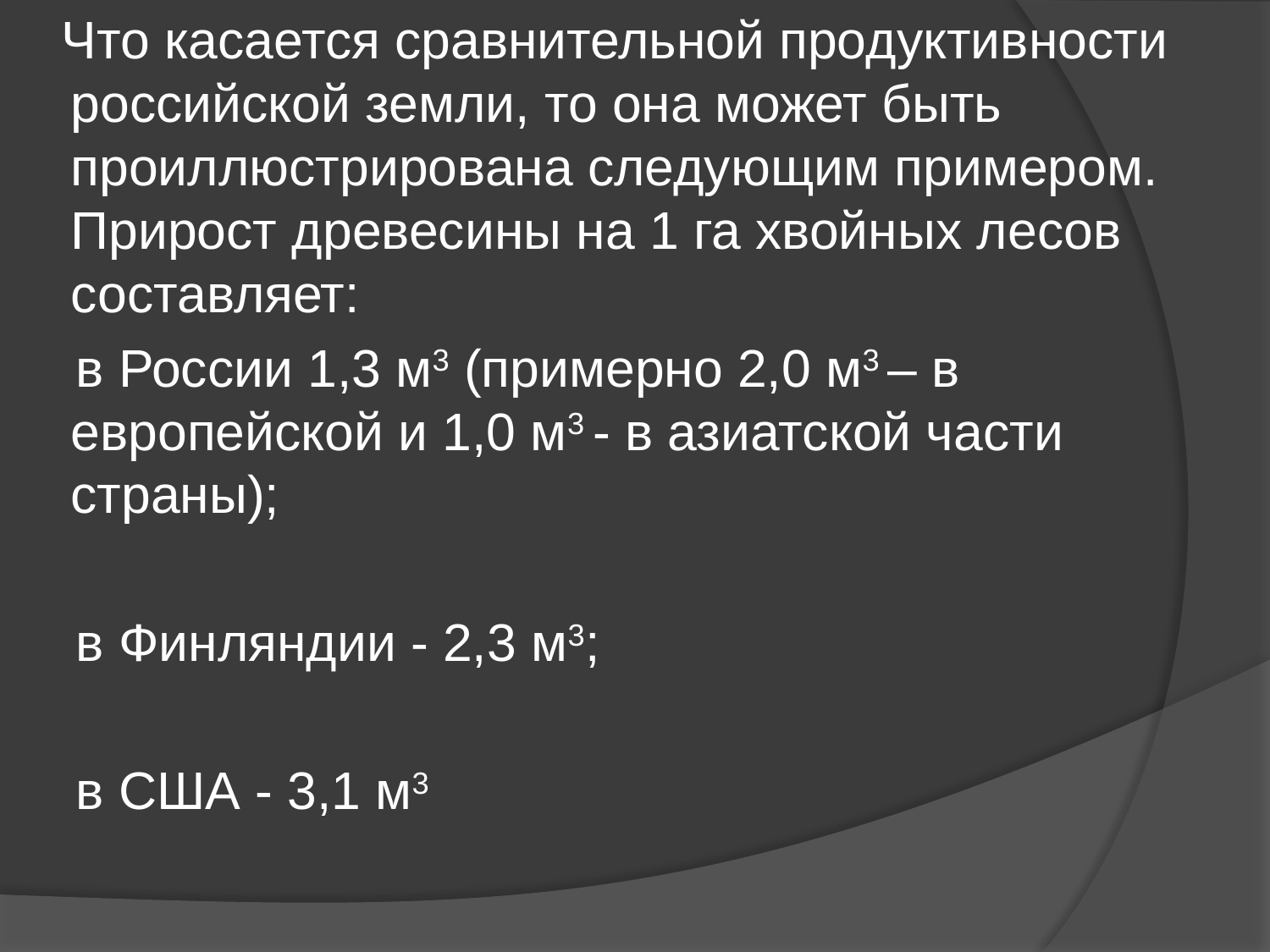

Что касается сравнительной продуктивности российской земли, то она может быть проиллюстрирована следующим примером. Прирост древесины на 1 га хвойных лесов составляет:
    в России 1,3 м3 (примерно 2,0 м3 – в европейской и 1,0 м3 - в азиатской части страны);

    в Финляндии - 2,3 м3;

    в США - 3,1 м3